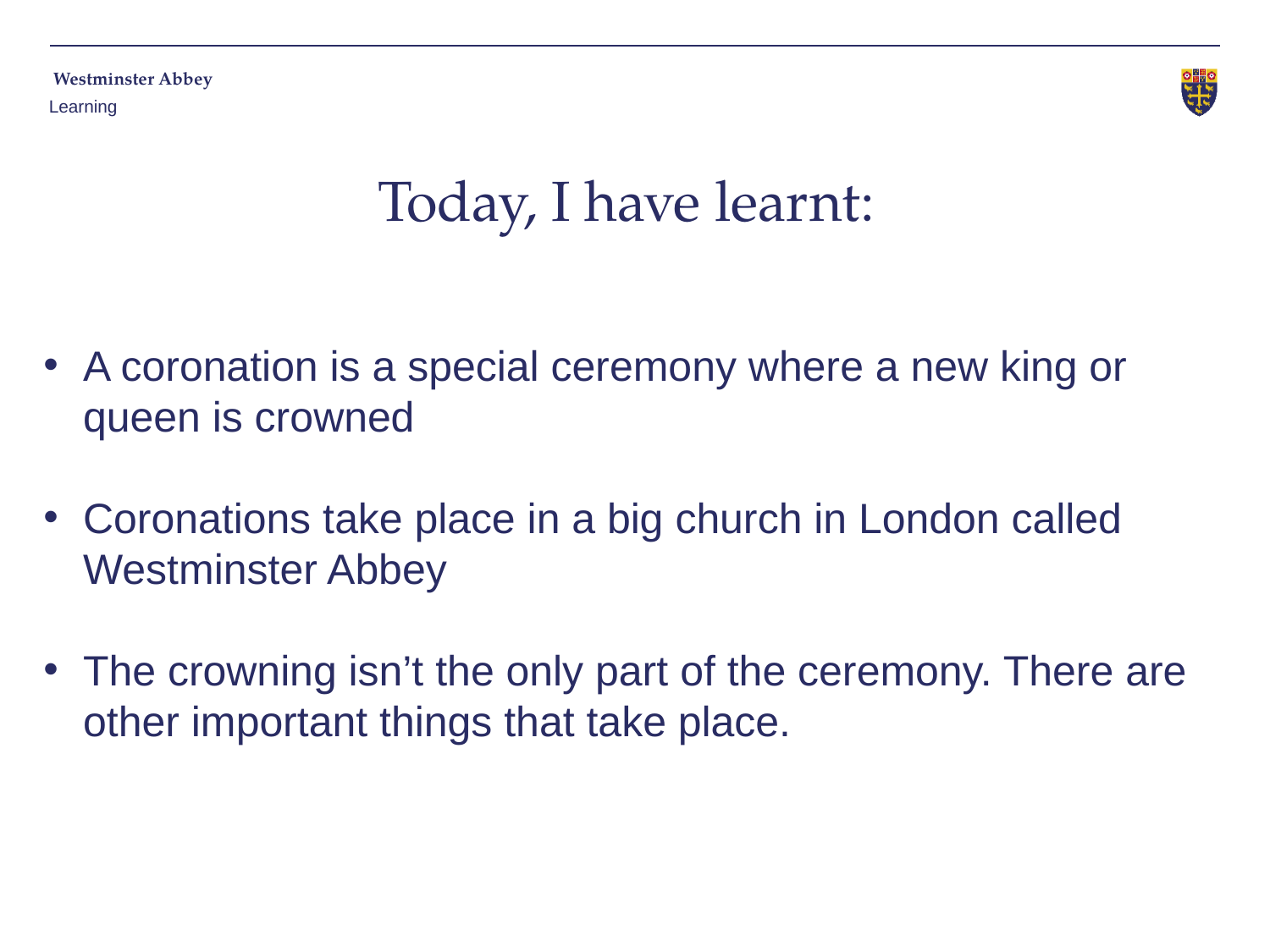

Learning
Today, I have learnt:
A coronation is a special ceremony where a new king or queen is crowned

Coronations take place in a big church in London called Westminster Abbey

The crowning isn’t the only part of the ceremony. There are other important things that take place.